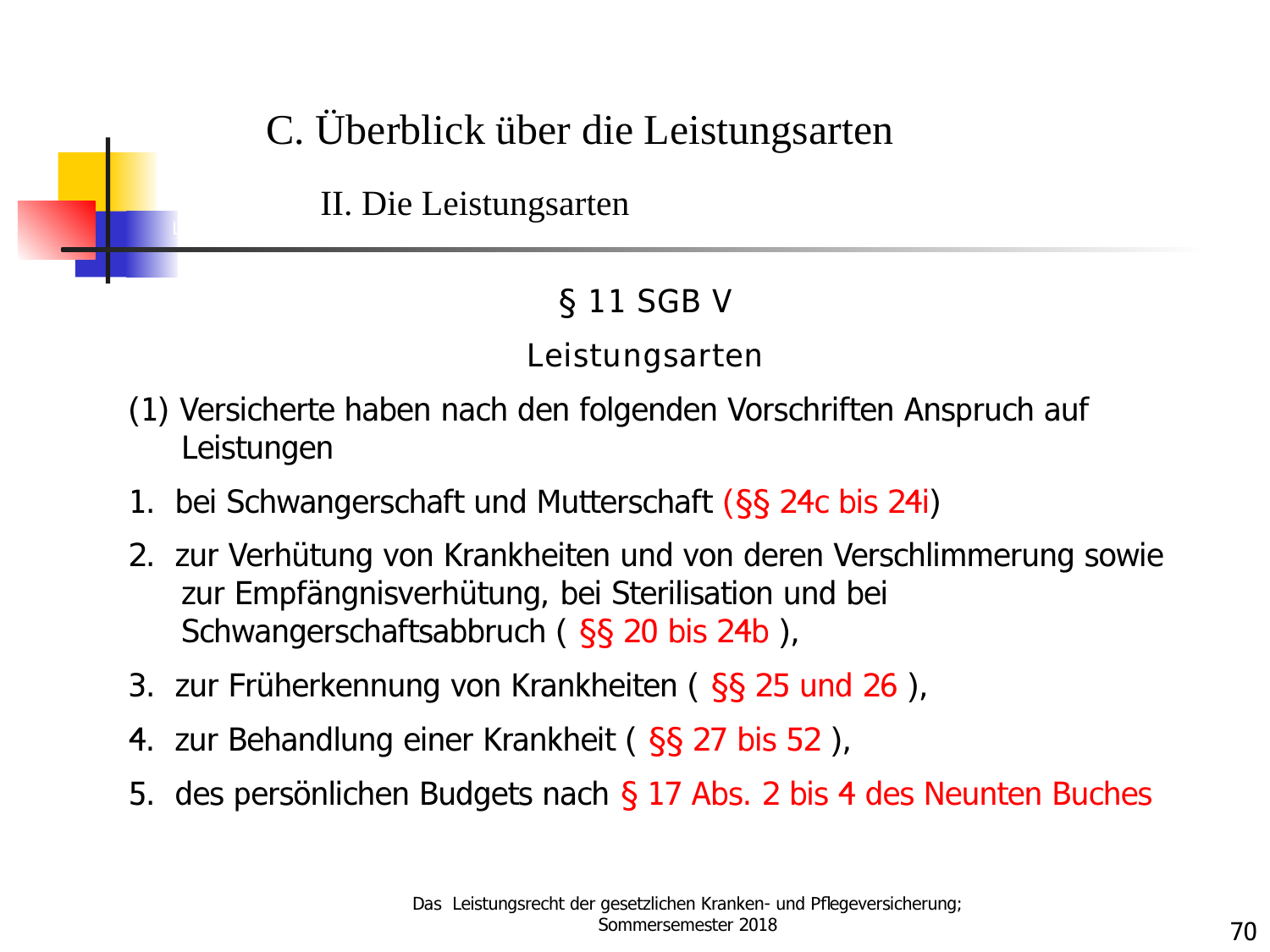

Leistungsarten
C. Überblick über die Leistungsarten
	II. Die Leistungsarten
§ 11 SGB V
Leistungsarten
(1) Versicherte haben nach den folgenden Vorschriften Anspruch auf Leistungen
1.  bei Schwangerschaft und Mutterschaft (§§ 24c bis 24i)
2.  zur Verhütung von Krankheiten und von deren Verschlimmerung sowie zur Empfängnisverhütung, bei Sterilisation und bei Schwangerschaftsabbruch ( §§ 20 bis 24b ),
3.  zur Früherkennung von Krankheiten ( §§ 25 und 26 ),
4.  zur Behandlung einer Krankheit ( §§ 27 bis 52 ),
5.  des persönlichen Budgets nach § 17 Abs. 2 bis 4 des Neunten Buches
Das  Leistungsrecht der gesetzlichen Kranken- und Pflegeversicherung; Sommersemester 2018
70